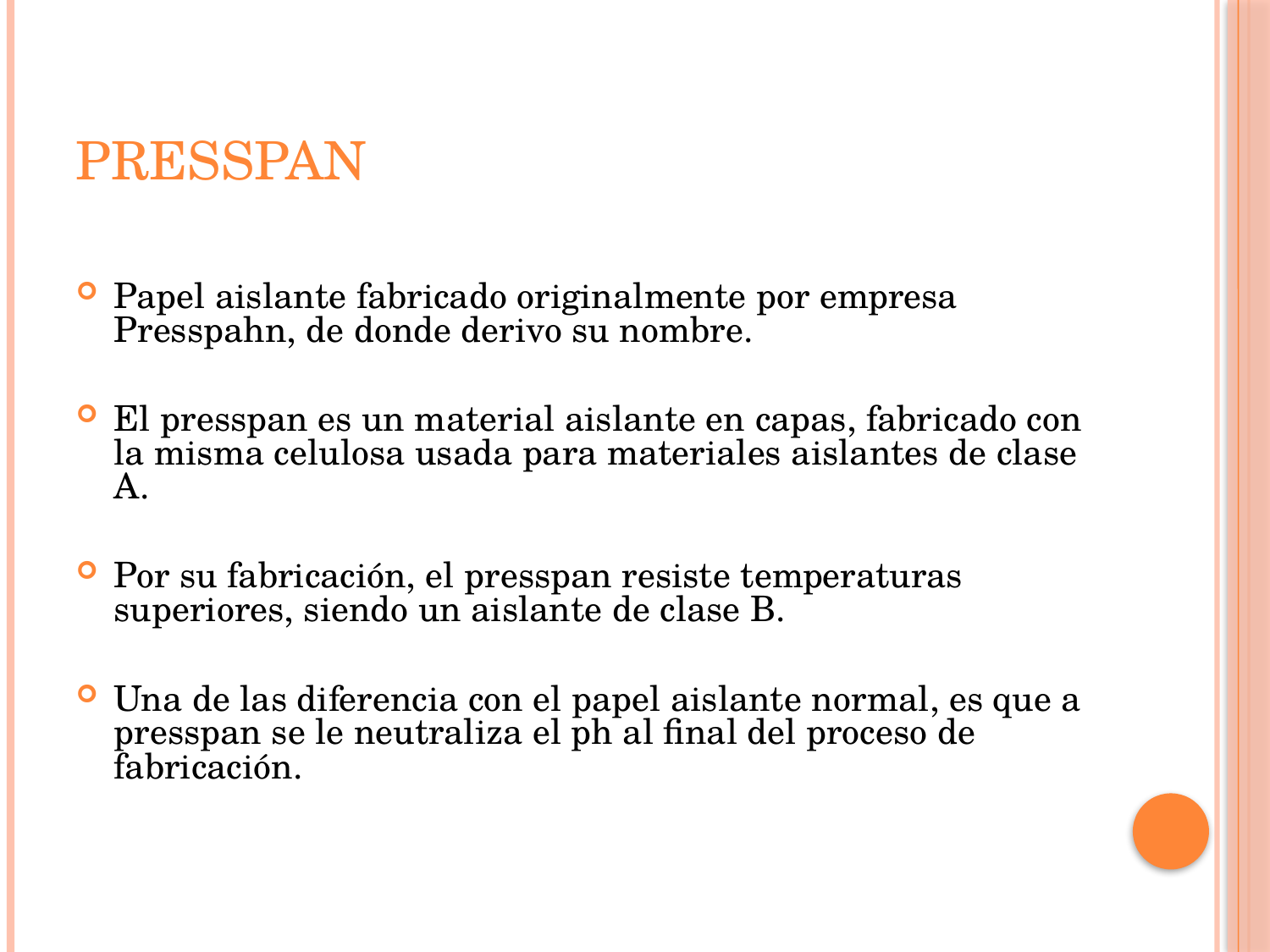

# Presspan

Papel aislante fabricado originalmente por empresa Presspahn, de donde derivo su nombre.

El presspan es un material aislante en capas, fabricado con la misma celulosa usada para materiales aislantes de clase A.

Por su fabricación, el presspan resiste temperaturas superiores, siendo un aislante de clase B.

Una de las diferencia con el papel aislante normal, es que a presspan se le neutraliza el ph al final del proceso de fabricación.